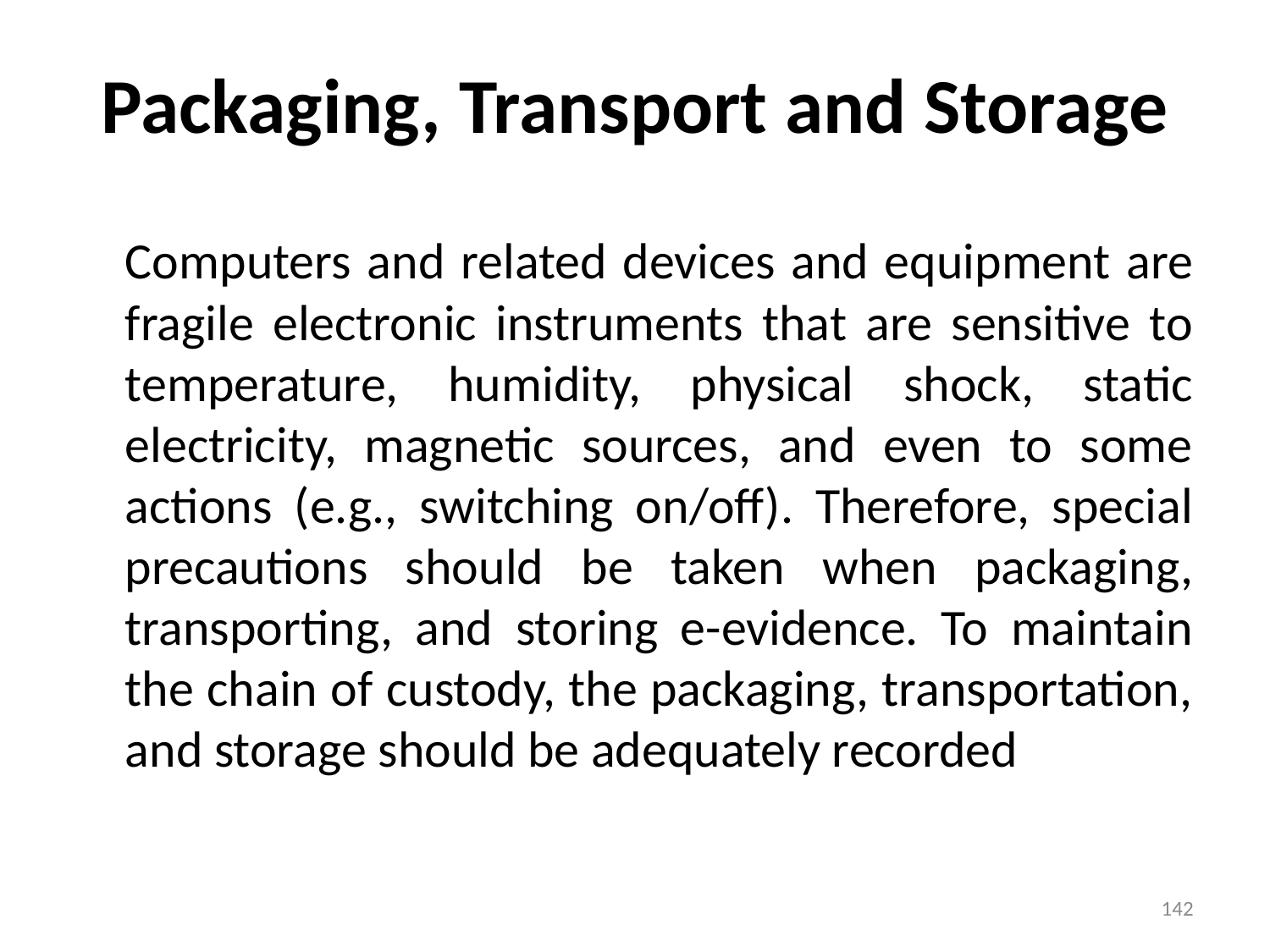

# Packaging, Transport and Storage
Computers and related devices and equipment are fragile electronic instruments that are sensitive to temperature, humidity, physical shock, static electricity, magnetic sources, and even to some actions (e.g., switching on/off). Therefore, special precautions should be taken when packaging, transporting, and storing e-evidence. To maintain the chain of custody, the packaging, transportation, and storage should be adequately recorded

142